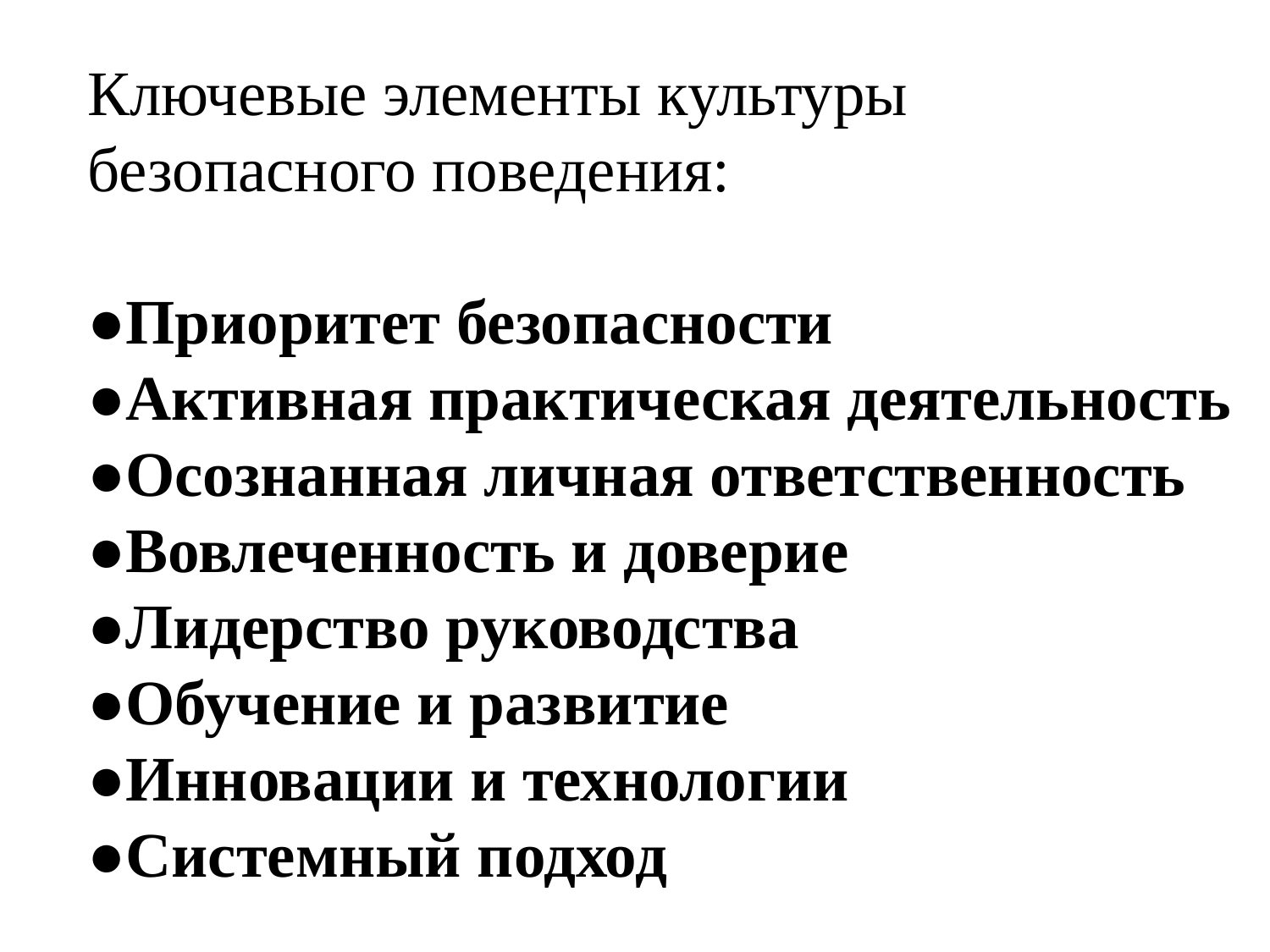

Ключевые элементы культуры безопасного поведения:

●Приоритет безопасности
●Активная практическая деятельность
●Осознанная личная ответственность
●Вовлеченность и доверие
●Лидерство руководства
●Обучение и развитие
●Инновации и технологии
●Системный подход